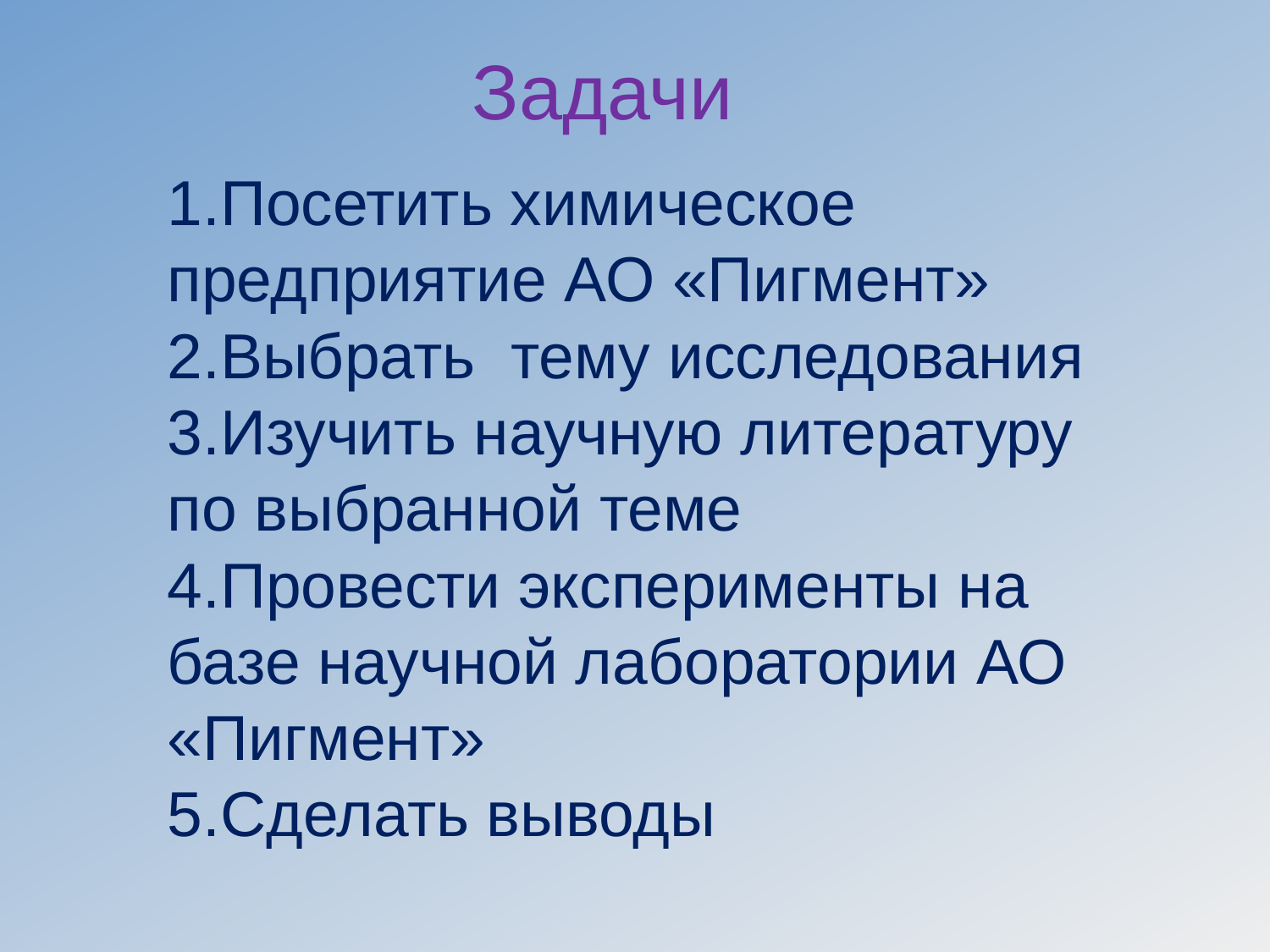

Задачи
1.Посетить химическое предприятие АО «Пигмент»
2.Выбрать  тему исследования
3.Изучить научную литературу по выбранной теме
4.Провести эксперименты на базе научной лаборатории АО «Пигмент»
5.Сделать выводы